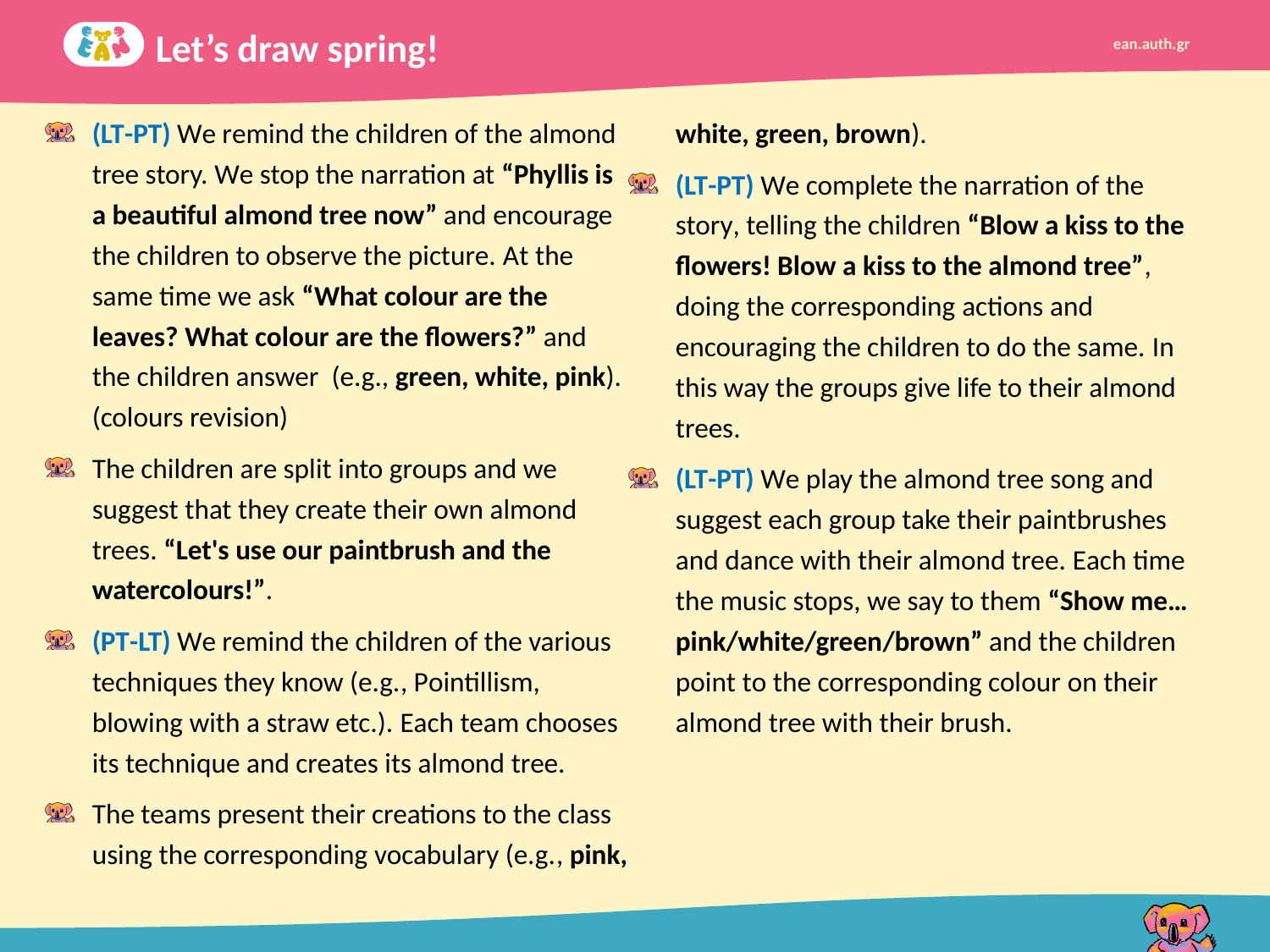

Let’s draw spring!
(LT-PT) We remind the children of the almond tree story. We stop the narration at “Phyllis is a beautiful almond tree now” and encourage the children to observe the picture. At the same time we ask “What colour are the leaves? What colour are the flowers?” and the children answer  (e.g., green, white, pink). (colours revision)
The children are split into groups and we suggest that they create their own almond trees. “Let's use our paintbrush and the watercolours!”.
(PT-LT) We remind the children of the various techniques they know (e.g., Pointillism, blowing with a straw etc.). Each team chooses its technique and creates its almond tree.
The teams present their creations to the class using the corresponding vocabulary (e.g., pink, white, green, brown).
(LT-PT) We complete the narration of the story, telling the children “Blow a kiss to the flowers! Blow a kiss to the almond tree”, doing the corresponding actions and encouraging the children to do the same. In this way the groups give life to their almond trees.
(LT-PT) We play the almond tree song and suggest each group take their paintbrushes and dance with their almond tree. Each time the music stops, we say to them “Show me… pink/white/green/brown” and the children point to the corresponding colour on their almond tree with their brush.